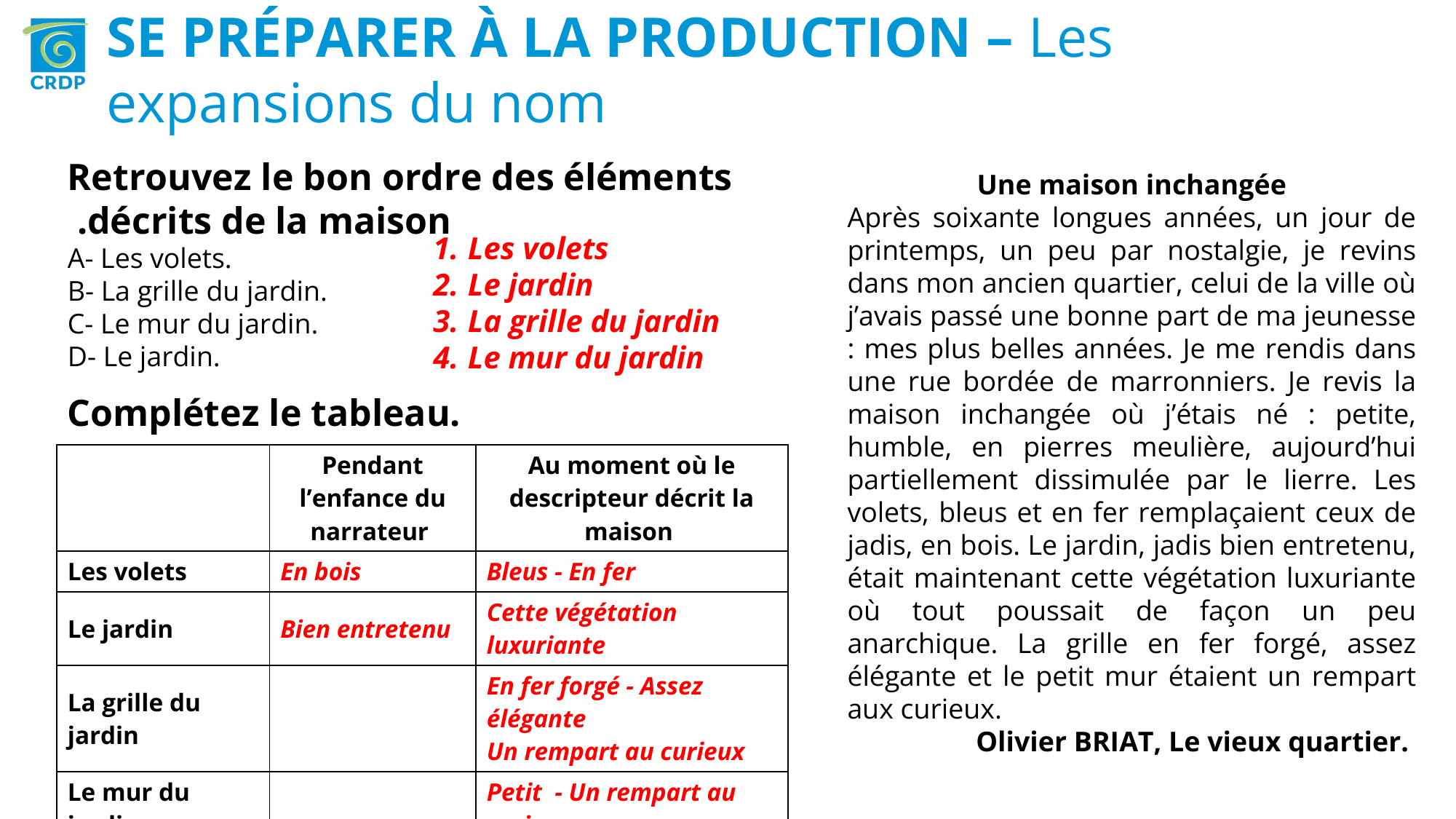

SE PRÉPARER À LA PRODUCTION – Les expansions du nom
Retrouvez le bon ordre des éléments décrits de la maison.
A- Les volets.
B- La grille du jardin.
C- Le mur du jardin.
D- Le jardin.
Une maison inchangée
Après soixante longues années, un jour de printemps, un peu par nostalgie, je revins dans mon ancien quartier, celui de la ville où j’avais passé une bonne part de ma jeunesse : mes plus belles années. Je me rendis dans une rue bordée de marronniers. Je revis la maison inchangée où j’étais né : petite, humble, en pierres meulière, aujourd’hui partiellement dissimulée par le lierre. Les volets, bleus et en fer remplaçaient ceux de jadis, en bois. Le jardin, jadis bien entretenu, était maintenant cette végétation luxuriante où tout poussait de façon un peu anarchique. La grille en fer forgé, assez élégante et le petit mur étaient un rempart aux curieux.
Olivier BRIAT, Le vieux quartier.
Les volets
Le jardin
La grille du jardin
Le mur du jardin
Complétez le tableau.
|  | Pendant l’enfance du narrateur | Au moment où le descripteur décrit la maison |
| --- | --- | --- |
| Les volets | En bois | Bleus - En fer |
| Le jardin | Bien entretenu | Cette végétation luxuriante |
| La grille du jardin |  | En fer forgé - Assez élégante Un rempart au curieux |
| Le mur du jardin |  | Petit - Un rempart au curieux |
|  | Pendant l’enfance du narrateur | Au moment où le descripteur décrit la maison |
| --- | --- | --- |
| Les volets |  |  |
| Le jardin |  |  |
| La grille du jardin |  |  |
| Le mur du jardin |  |  |